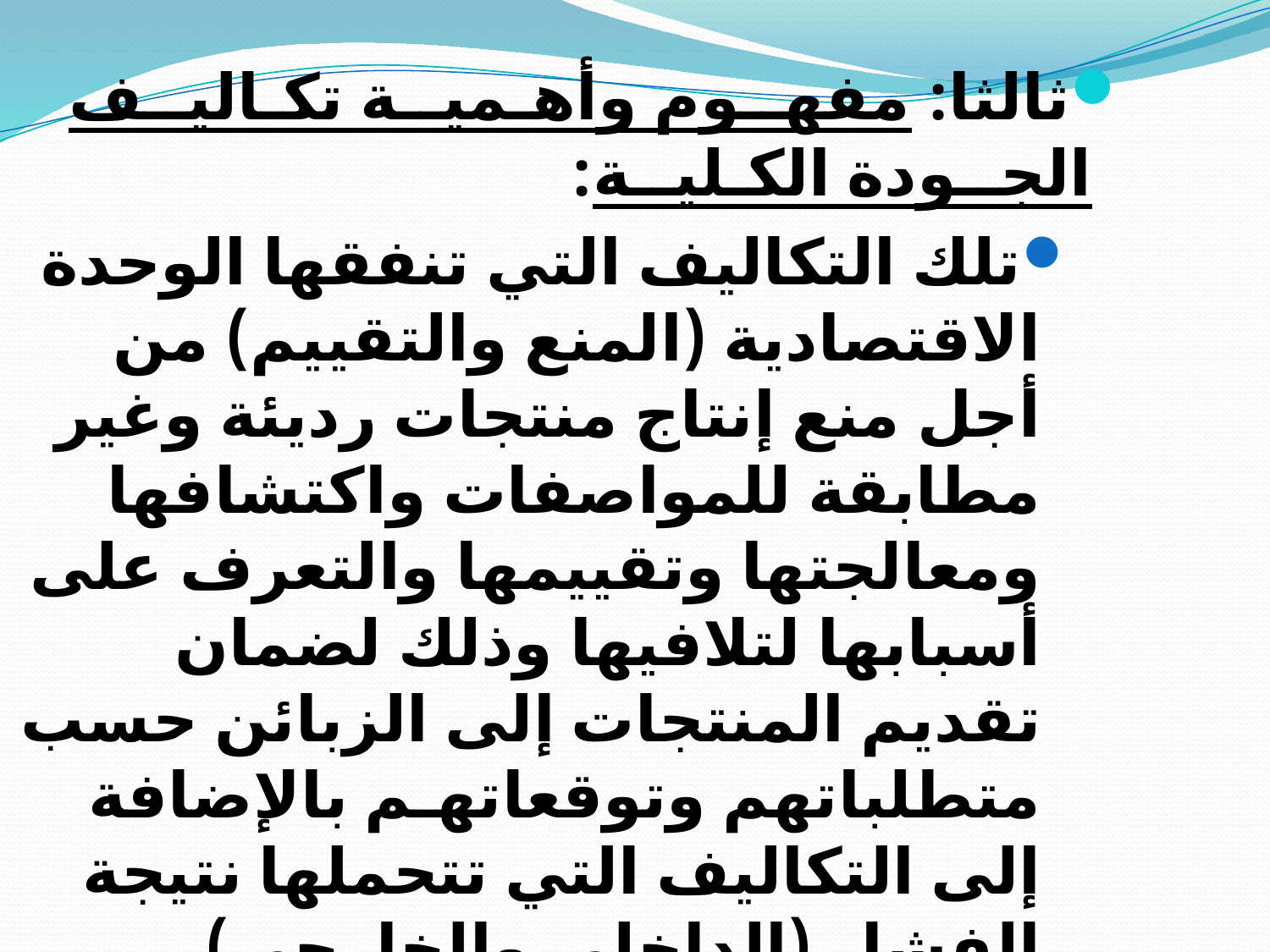

ثالثا: مفهــوم وأهـميــة تكـاليــف الجــودة الكـليــة:
تلك التكاليف التي تنفقها الوحدة الاقتصادية (المنع والتقييم) من أجل منع إنتاج منتجات رديئة وغير مطابقة للمواصفات واكتشافها ومعالجتها وتقييمها والتعرف على أسبابها لتلافيها وذلك لضمان تقديم المنتجات إلى الزبائن حسب متطلباتهم وتوقعاتهـم بالإضافة إلى التكاليف التي تتحملها نتيجة الفشل (الداخلي والخارجي) ومعالجته .